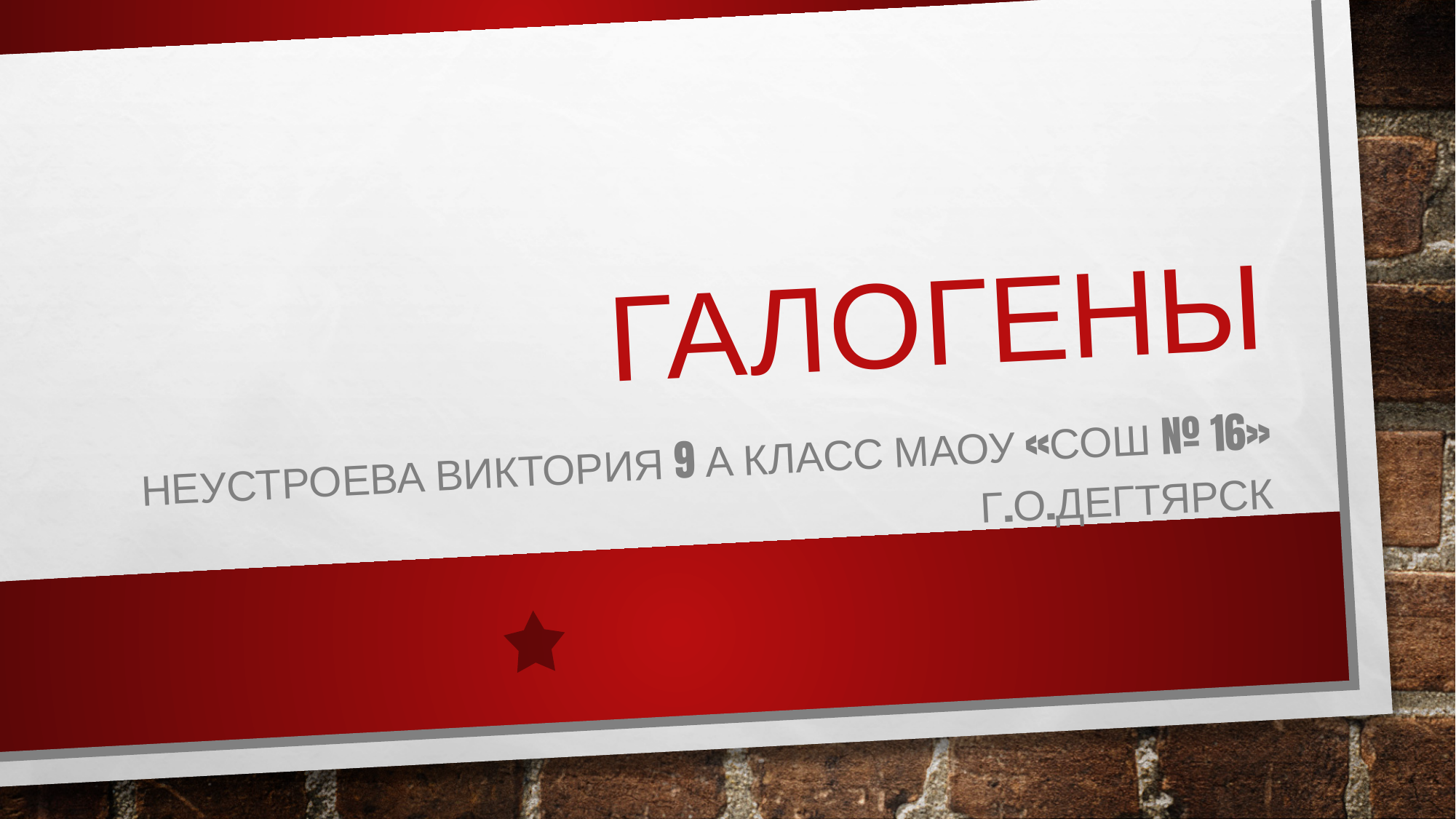

# Галогены
Неустроева Виктория 9 а класс МАОУ «СОШ № 16» г.о.Дегтярск